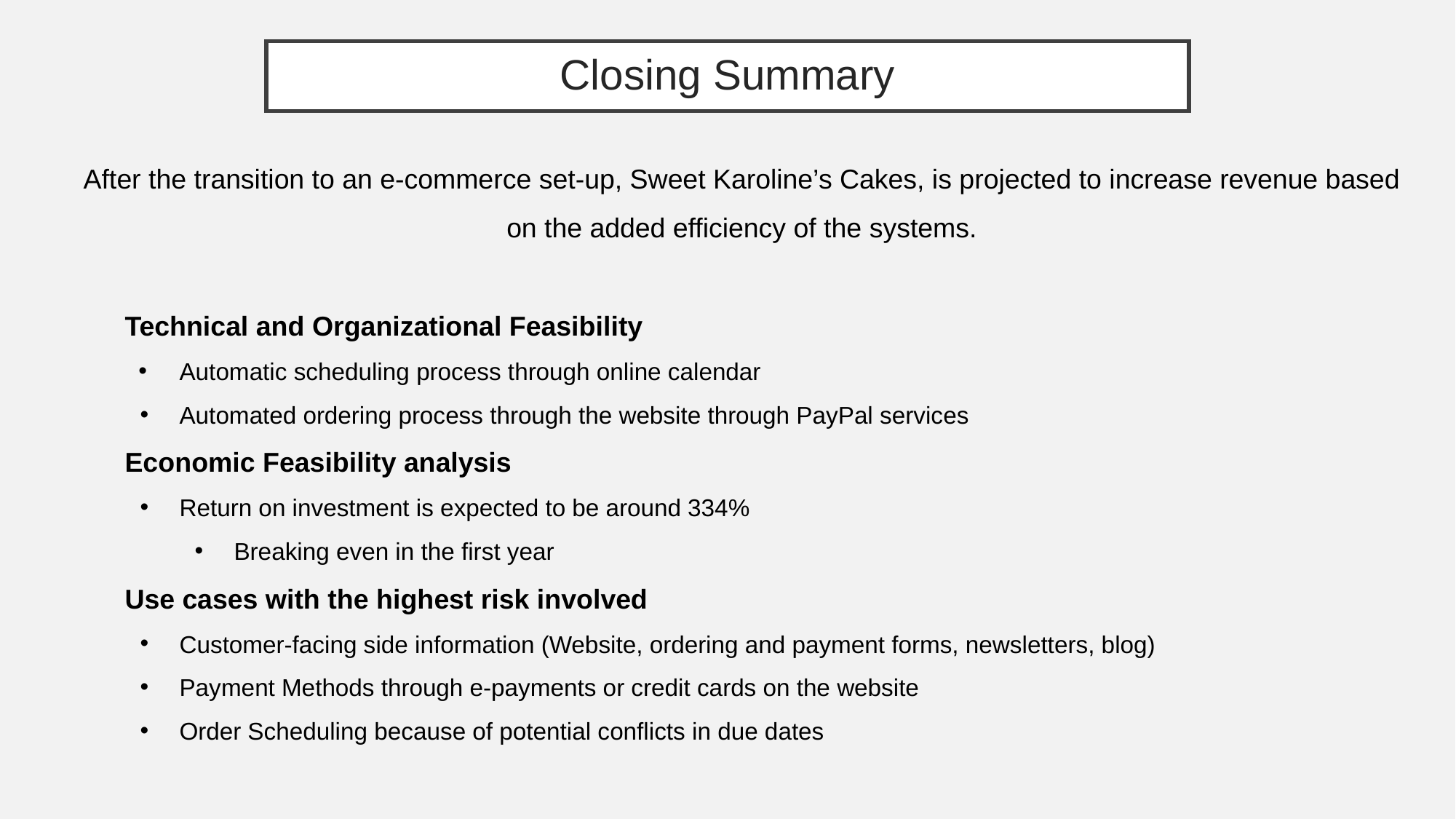

# Closing Summary
After the transition to an e-commerce set-up, Sweet Karoline’s Cakes, is projected to increase revenue based on the added efficiency of the systems.

Technical and Organizational Feasibility
Automatic scheduling process through online calendar
Automated ordering process through the website through PayPal services
Economic Feasibility analysis
Return on investment is expected to be around 334%
Breaking even in the first year
Use cases with the highest risk involved
Customer-facing side information (Website, ordering and payment forms, newsletters, blog)
Payment Methods through e-payments or credit cards on the website
Order Scheduling because of potential conflicts in due dates